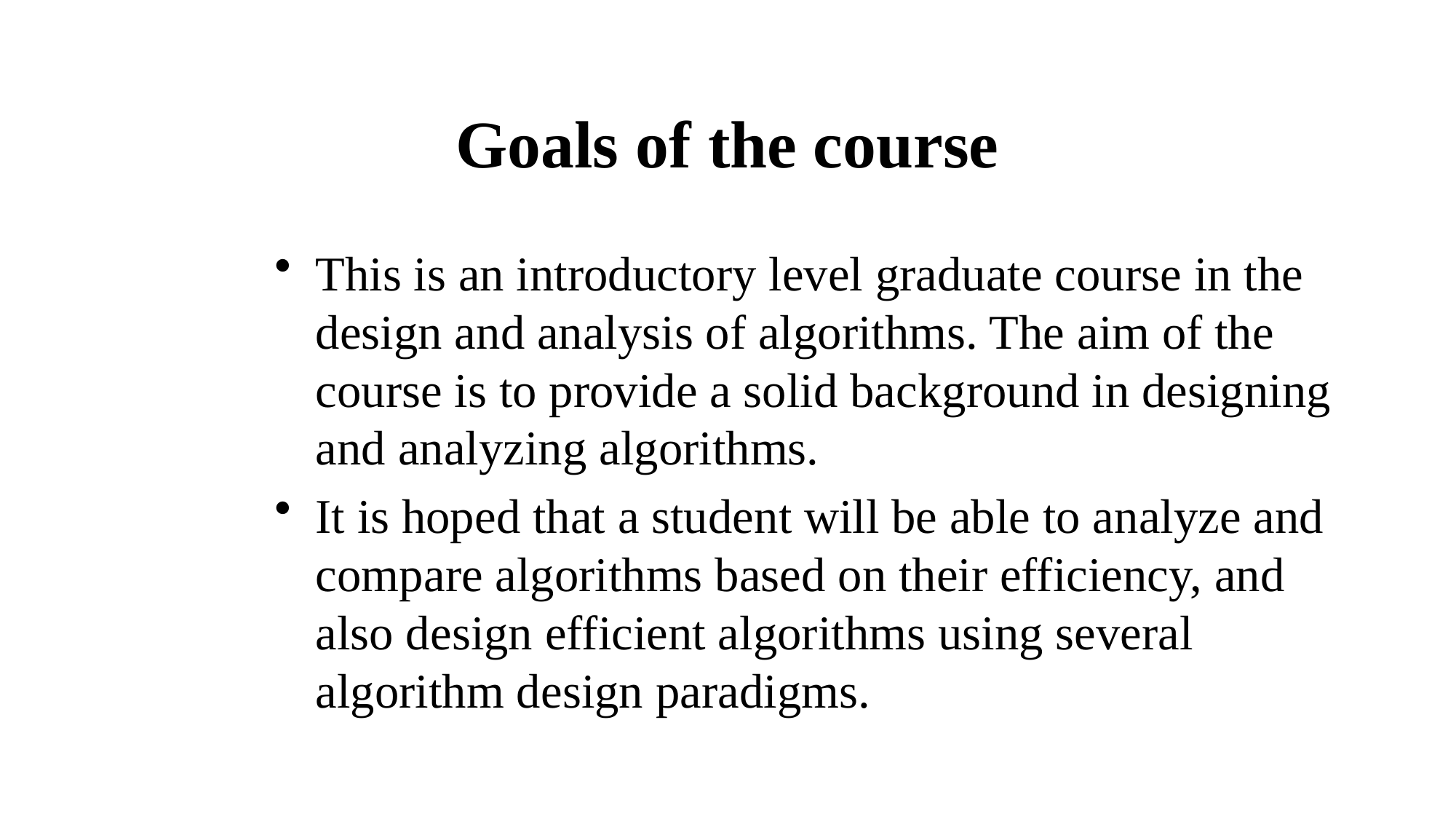

# Goals of the course
This is an introductory level graduate course in the design and analysis of algorithms. The aim of the course is to provide a solid background in designing and analyzing algorithms.
It is hoped that a student will be able to analyze and compare algorithms based on their efficiency, and also design efficient algorithms using several algorithm design paradigms.